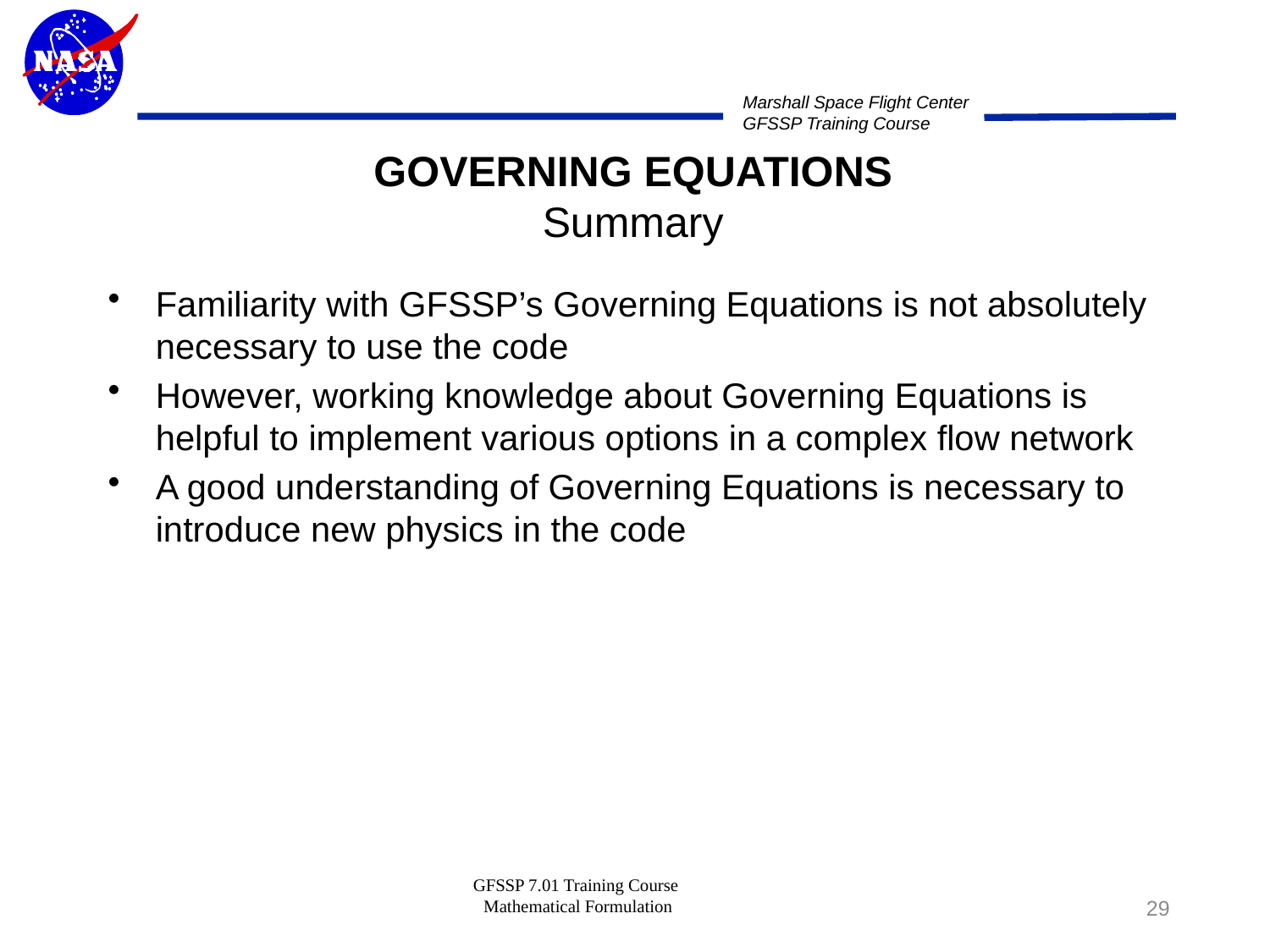

# GOVERNING EQUATIONS Summary
Familiarity with GFSSP’s Governing Equations is not absolutely necessary to use the code
However, working knowledge about Governing Equations is helpful to implement various options in a complex flow network
A good understanding of Governing Equations is necessary to introduce new physics in the code
GFSSP 7.01 Training Course  Mathematical Formulation
29